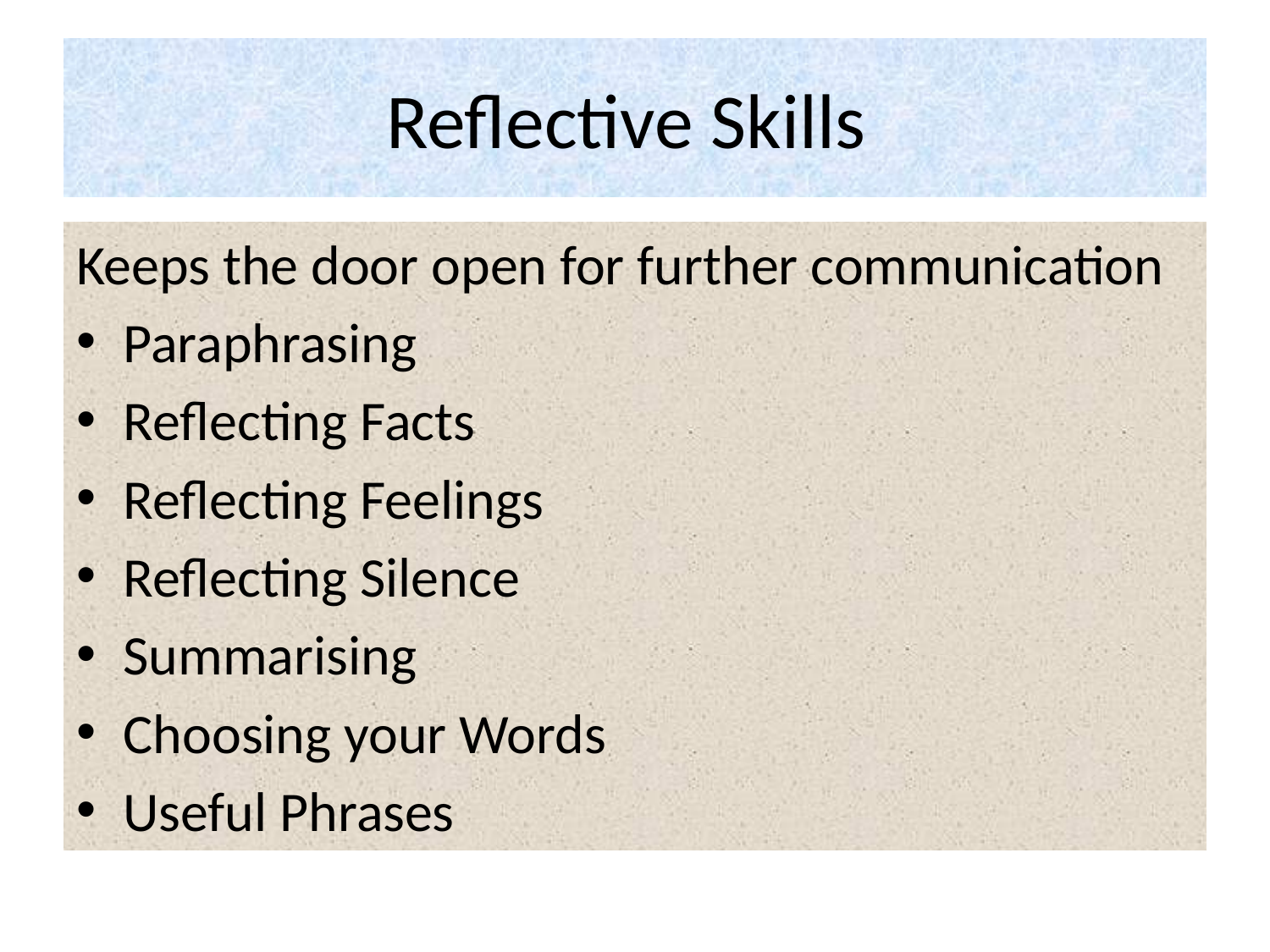

# Reflective Skills
Keeps the door open for further communication
Paraphrasing
Reflecting Facts
Reflecting Feelings
Reflecting Silence
Summarising
Choosing your Words
Useful Phrases